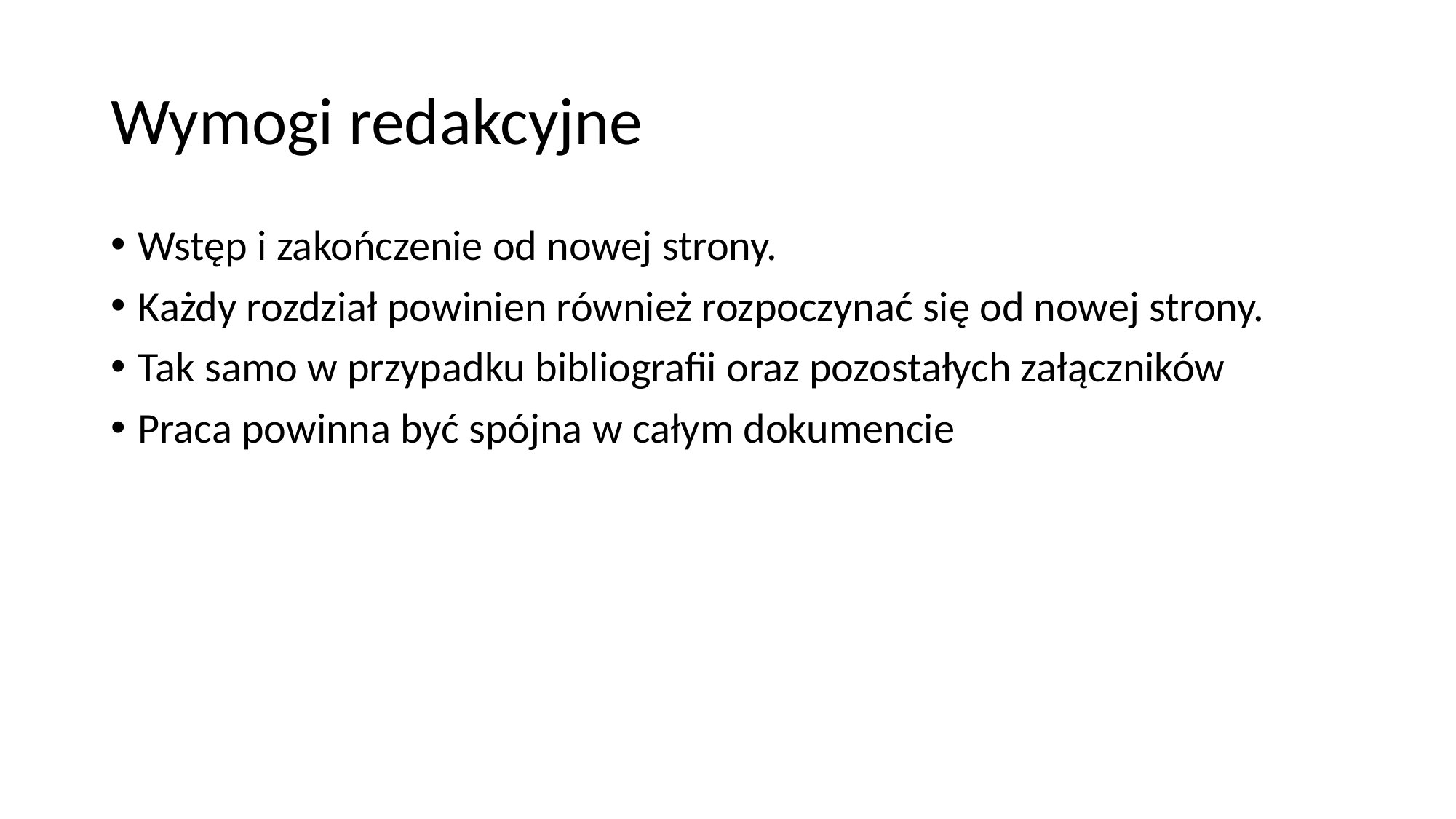

# Wymogi redakcyjne
Wstęp i zakończenie od nowej strony.
Każdy rozdział powinien również rozpoczynać się od nowej strony.
Tak samo w przypadku bibliografii oraz pozostałych załączników
Praca powinna być spójna w całym dokumencie